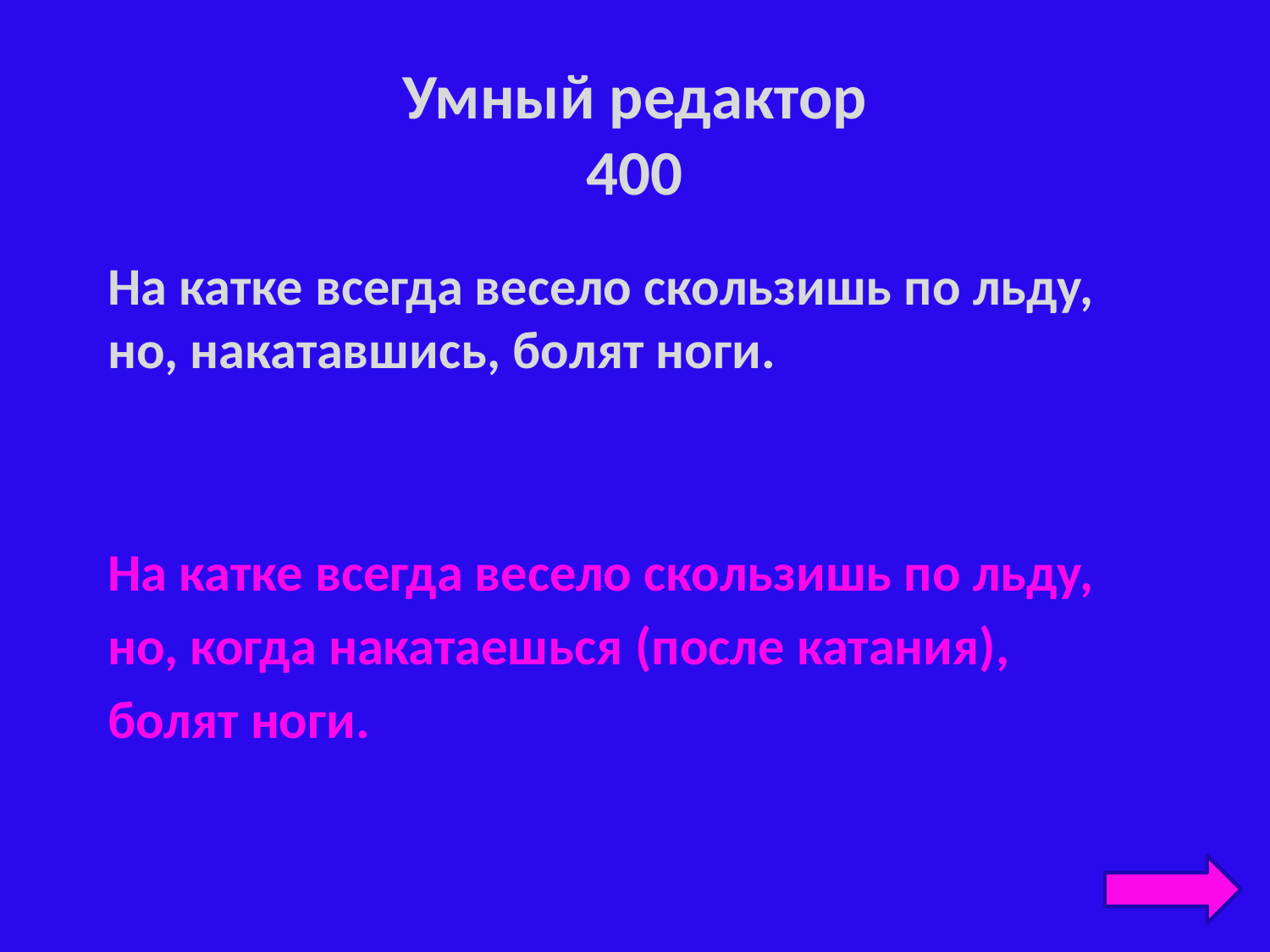

# Умный редактор 400
На катке всегда весело скользишь по льду, но, накатавшись, болят ноги.

На катке всегда весело скользишь по льду,
но, когда накатаешься (после катания),
болят ноги.